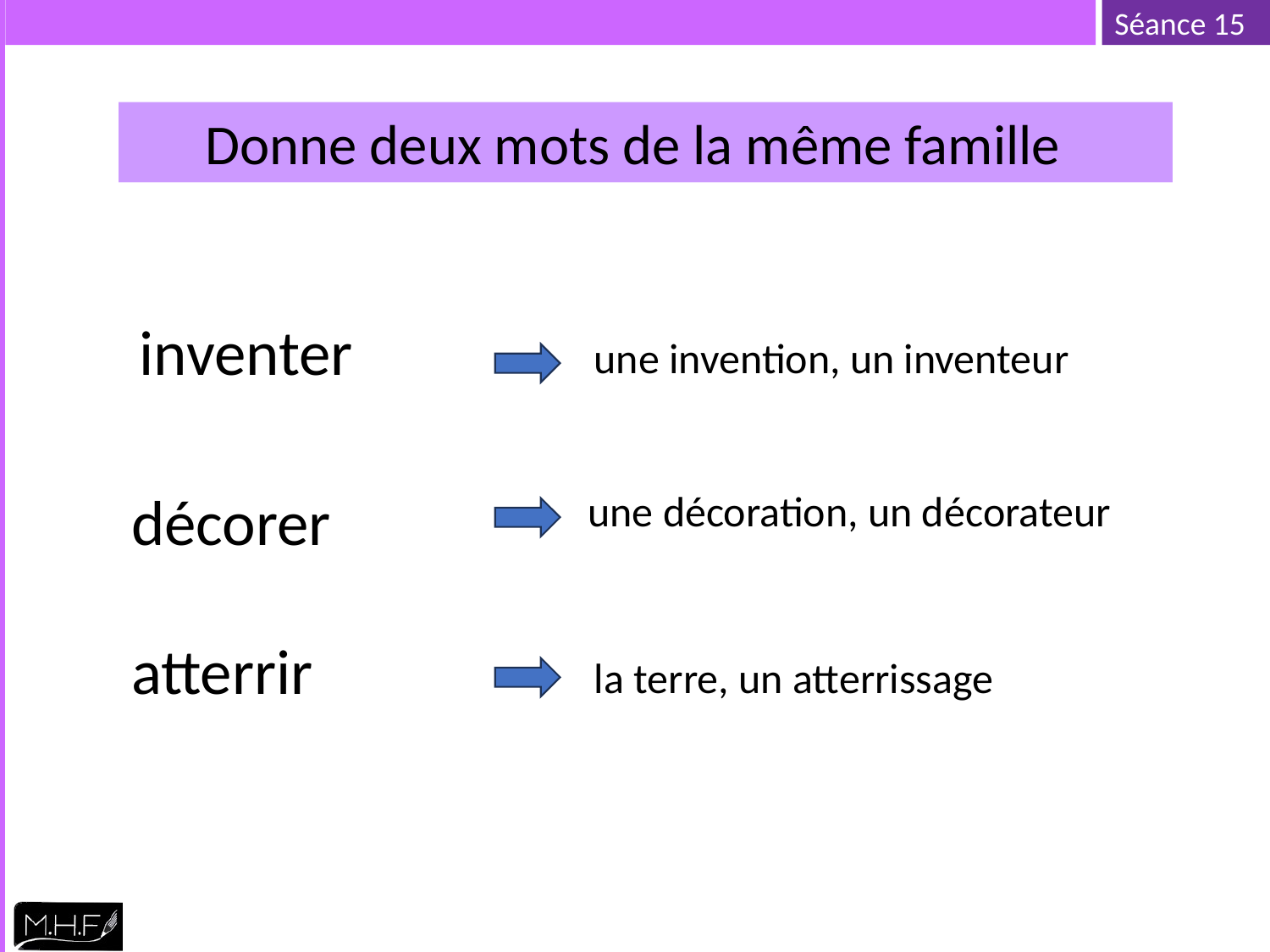

Donne deux mots de la même famille
inventer
            une invention, un inventeur

décorer
            une décoration, un décorateur

atterrir
            la terre, un atterrissage